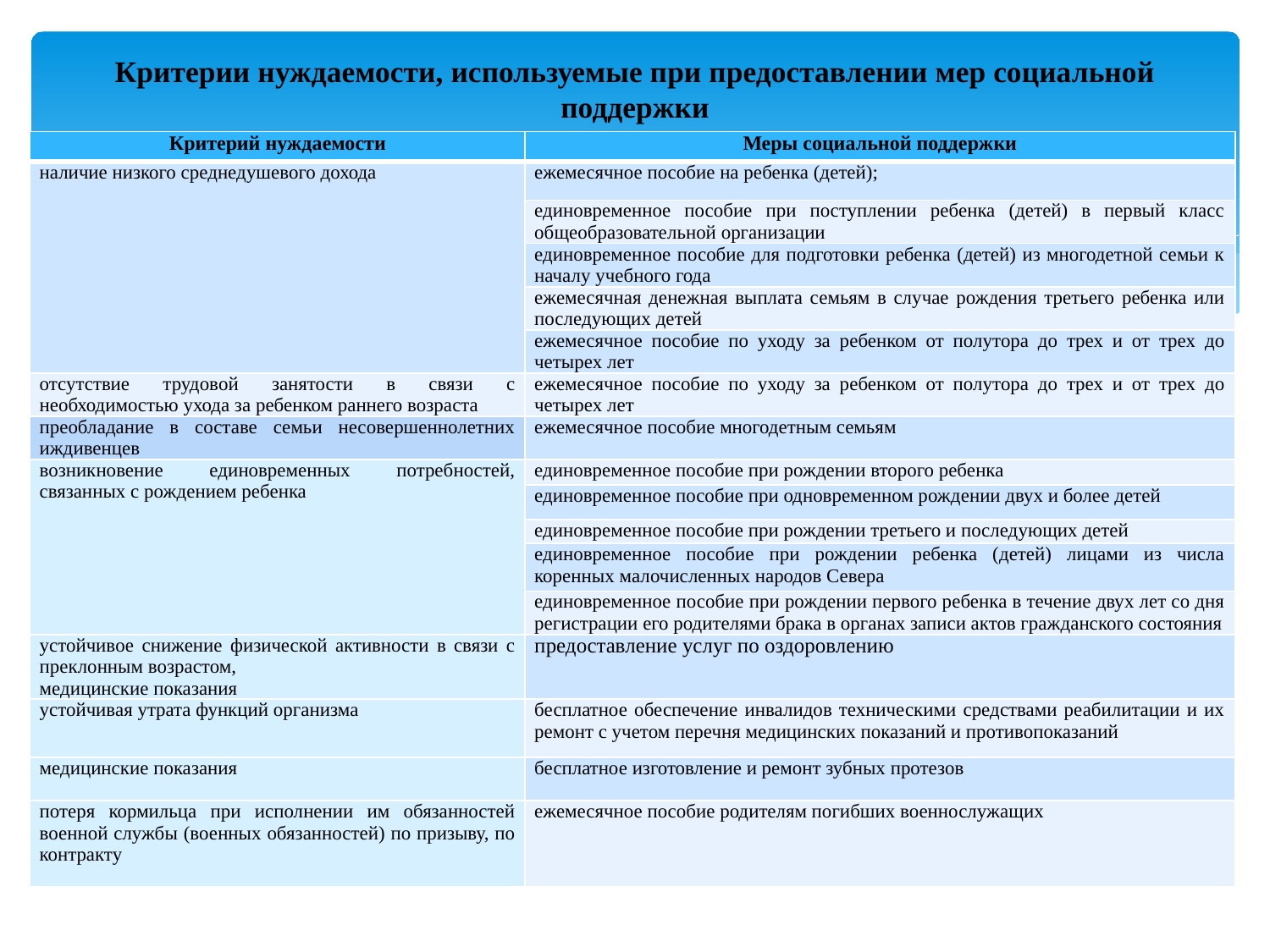

Критерии нуждаемости, используемые при предоставлении мер социальной поддержки
| Критерий нуждаемости | Меры социальной поддержки |
| --- | --- |
| наличие низкого среднедушевого дохода | ежемесячное пособие на ребенка (детей); |
|  | единовременное пособие при поступлении ребенка (детей) в первый класс общеобразовательной организации |
|  | единовременное пособие для подготовки ребенка (детей) из многодетной семьи к началу учебного года |
|  | ежемесячная денежная выплата семьям в случае рождения третьего ребенка или последующих детей |
|  | ежемесячное пособие по уходу за ребенком от полутора до трех и от трех до четырех лет |
| отсутствие трудовой занятости в связи с необходимостью ухода за ребенком раннего возраста | ежемесячное пособие по уходу за ребенком от полутора до трех и от трех до четырех лет |
| преобладание в составе семьи несовершеннолетних иждивенцев | ежемесячное пособие многодетным семьям |
| возникновение единовременных потребностей, связанных с рождением ребенка | единовременное пособие при рождении второго ребенка |
|  | единовременное пособие при одновременном рождении двух и более детей |
|  | единовременное пособие при рождении третьего и последующих детей |
|  | единовременное пособие при рождении ребенка (детей) лицами из числа коренных малочисленных народов Севера |
|  | единовременное пособие при рождении первого ребенка в течение двух лет со дня регистрации его родителями брака в органах записи актов гражданского состояния |
| устойчивое снижение физической активности в связи с преклонным возрастом, медицинские показания | предоставление услуг по оздоровлению |
| устойчивая утрата функций организма | бесплатное обеспечение инвалидов техническими средствами реабилитации и их ремонт с учетом перечня медицинских показаний и противопоказаний |
| медицинские показания | бесплатное изготовление и ремонт зубных протезов |
| потеря кормильца при исполнении им обязанностей военной службы (военных обязанностей) по призыву, по контракту | ежемесячное пособие родителям погибших военнослужащих |